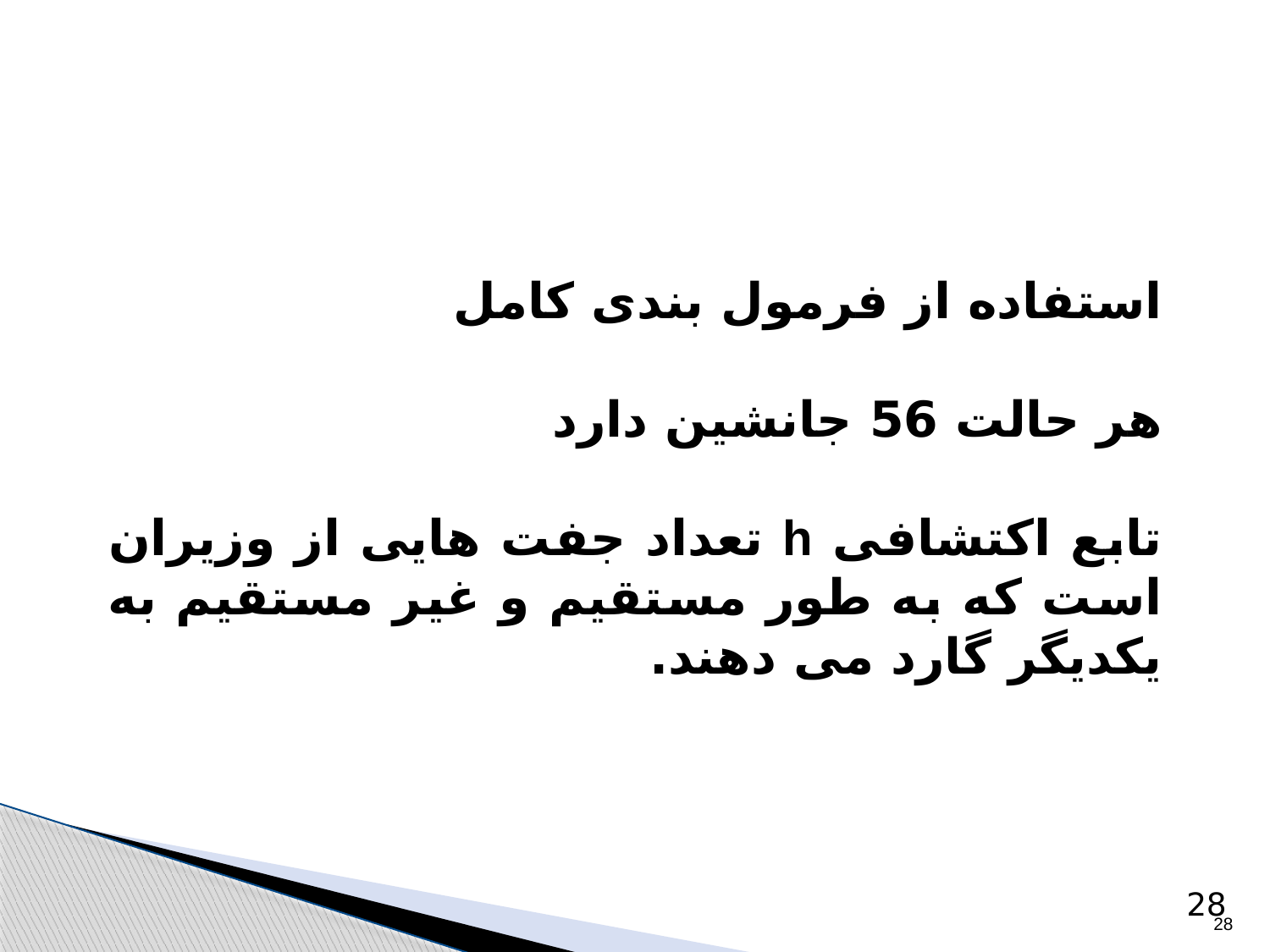

# مساله 8 وزیر با استفاده از جست و جوی تپه نوردی
استفاده از فرمول بندی کامل

هر حالت 56 جانشین دارد

تابع اکتشافی h تعداد جفت هایی از وزیران است که به طور مستقیم و غیر مستقیم به یکدیگر گارد می دهند.
28